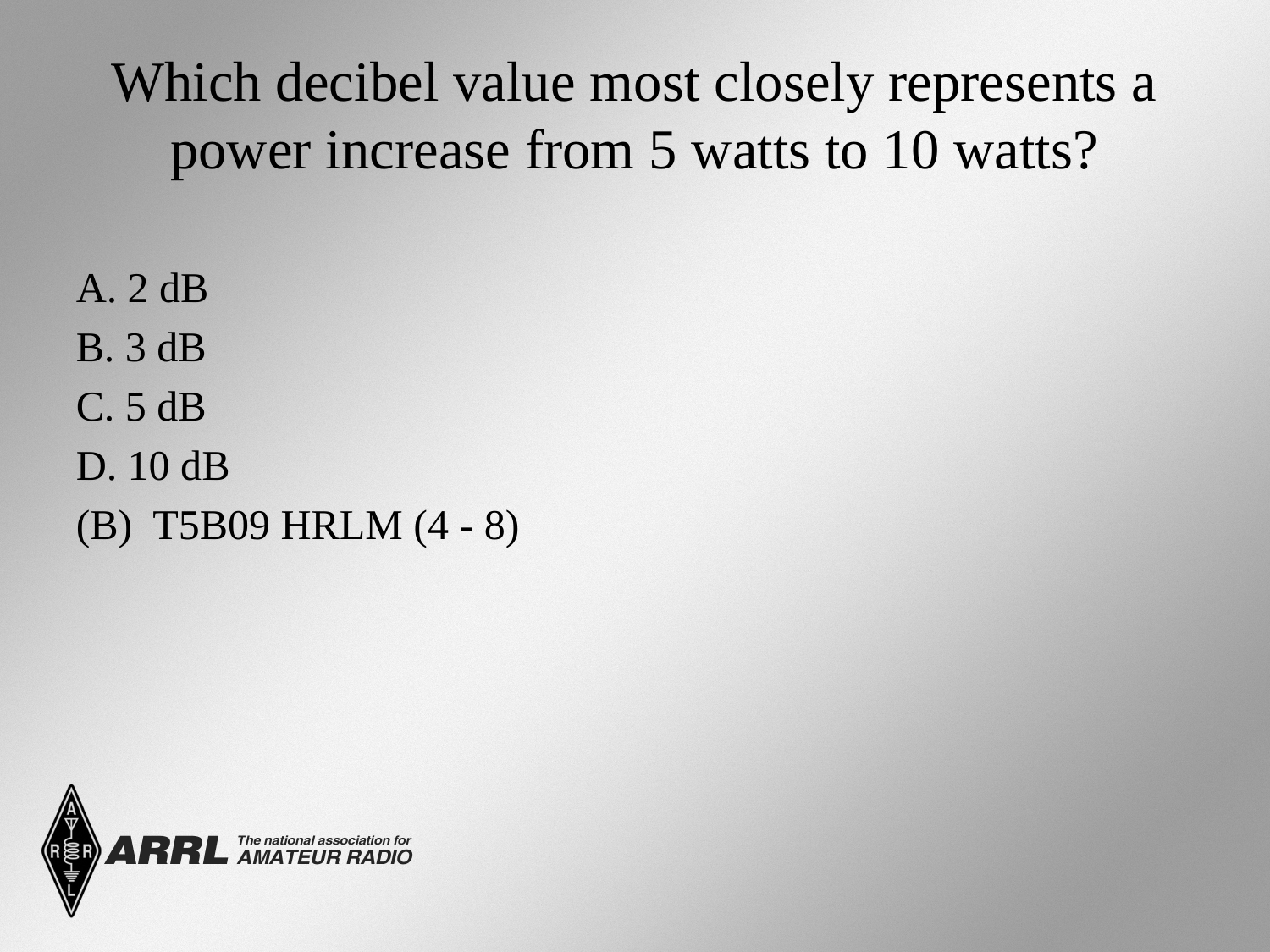

# Which decibel value most closely represents a power increase from 5 watts to 10 watts?
A. 2 dB
B. 3 dB
C. 5 dB
D. 10 dB
(B)  T5B09 HRLM (4 - 8)